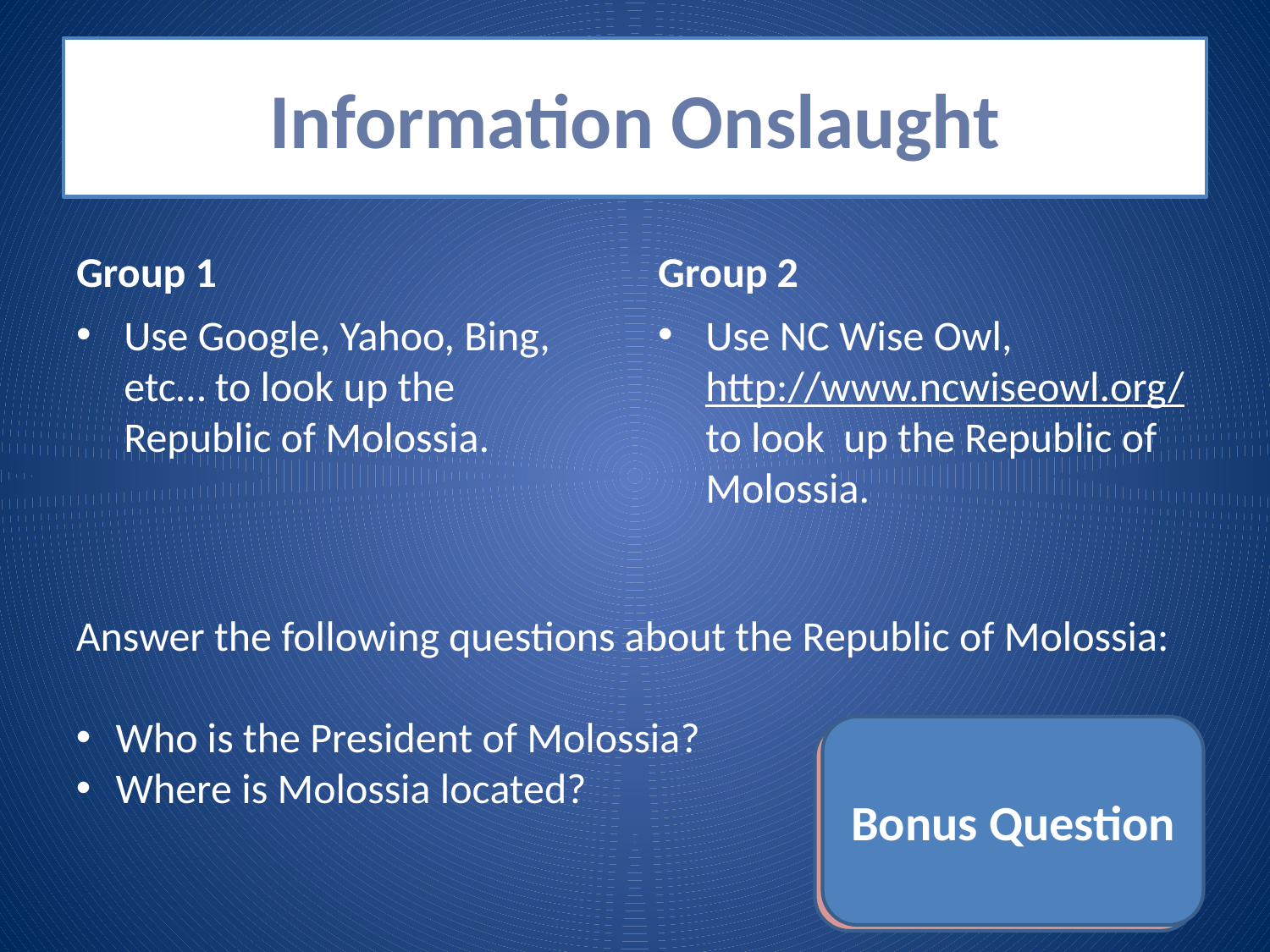

# Information Onslaught
Group 1
Group 2
Use Google, Yahoo, Bing, etc… to look up the Republic of Molossia.
Use NC Wise Owl, http://www.ncwiseowl.org/ to look  up the Republic of Molossia.
Answer the following questions about the Republic of Molossia:

Who is the President of Molossia?
Where is Molossia located?
Bonus Question
Why is it important to use reliable sources?